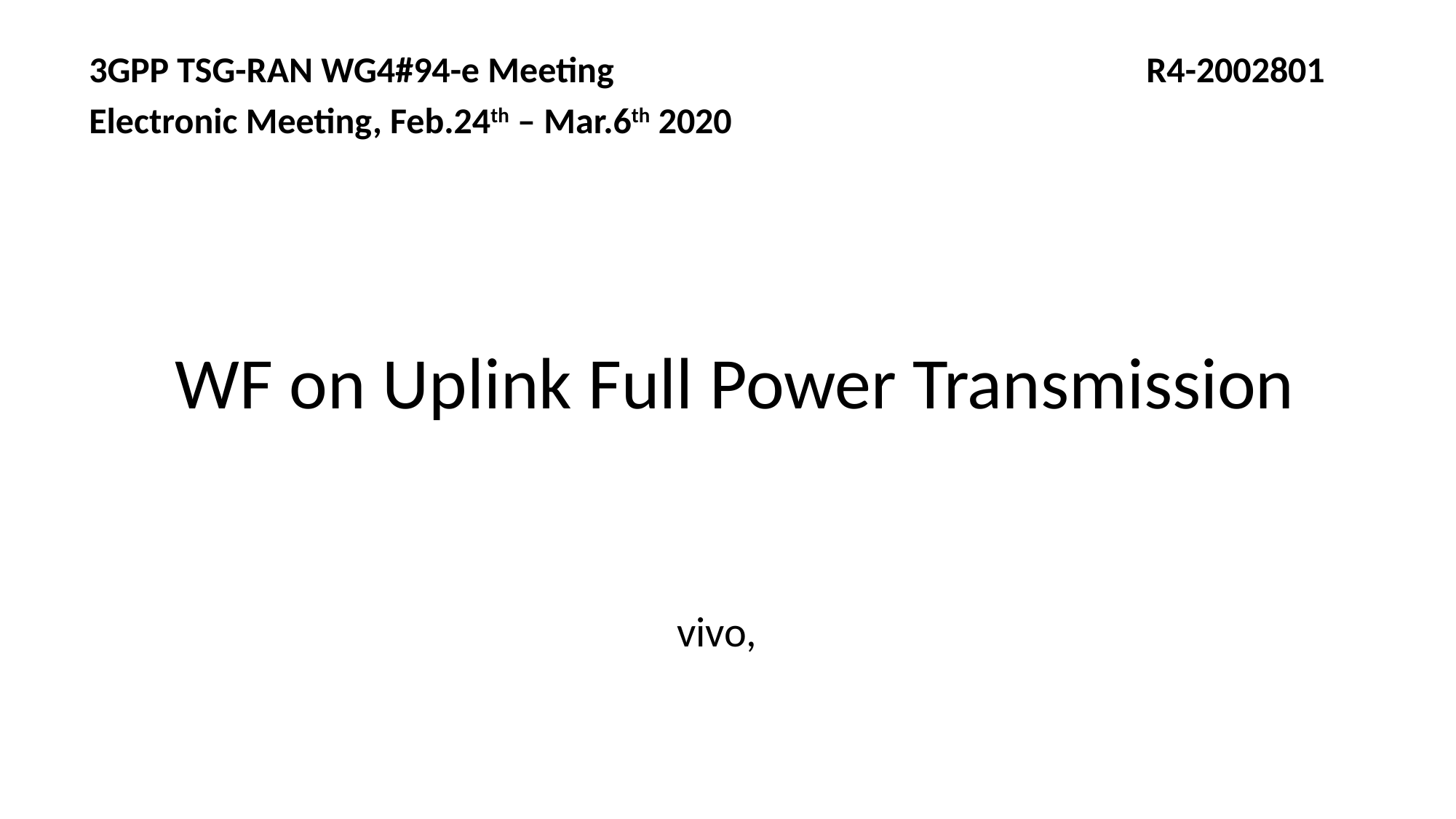

3GPP TSG-RAN WG4#94-e Meeting                                                                 R4-2002801
Electronic Meeting, Feb.24th – Mar.6th 2020
# WF on Uplink Full Power Transmission
vivo,